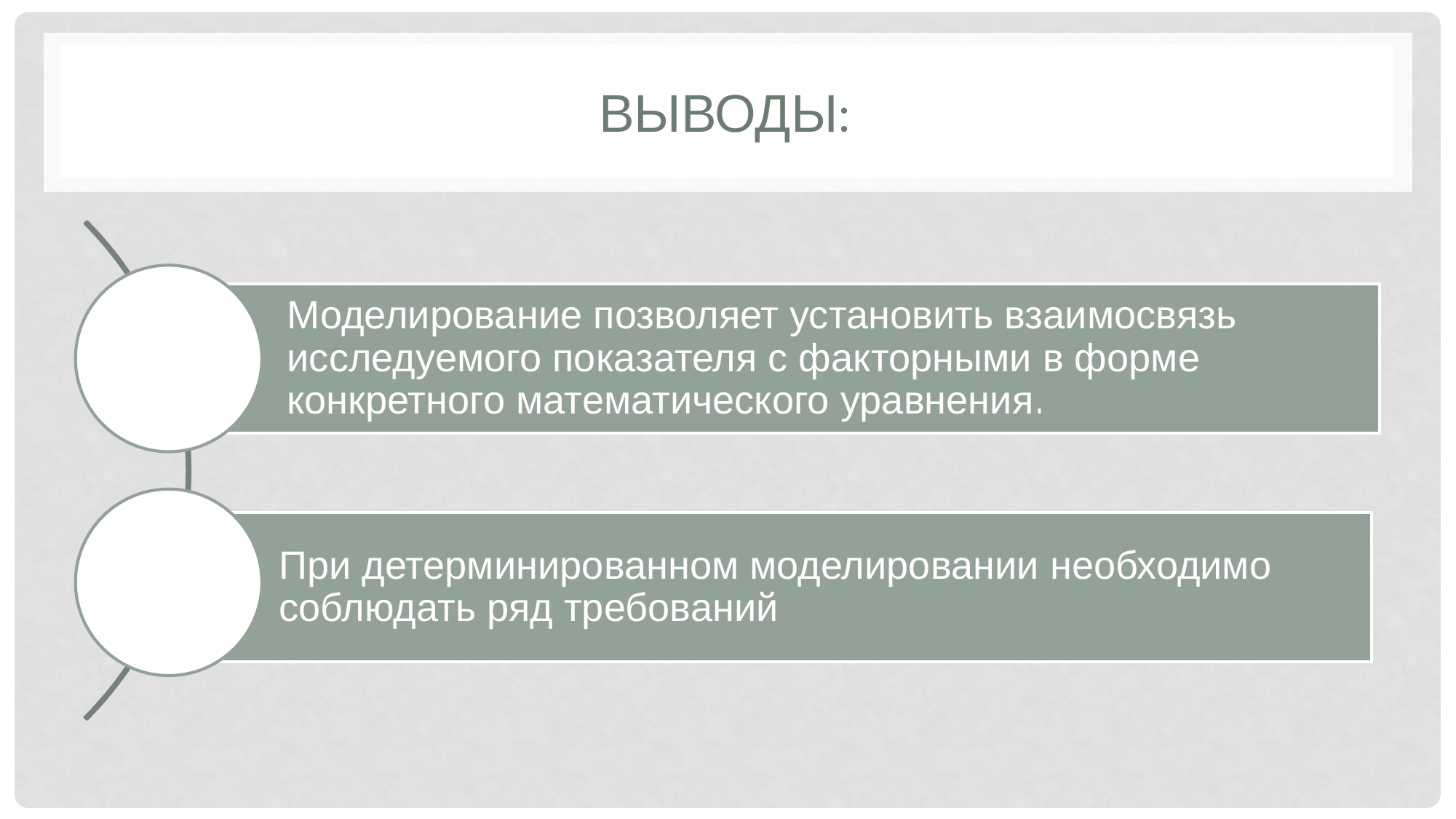

# Выводы:
Моделирование позволяет установить взаимосвязь исследуемого показателя с факторными в форме конкретного математического уравнения.
При детерминированном моделировании необходимо соблюдать ряд требований